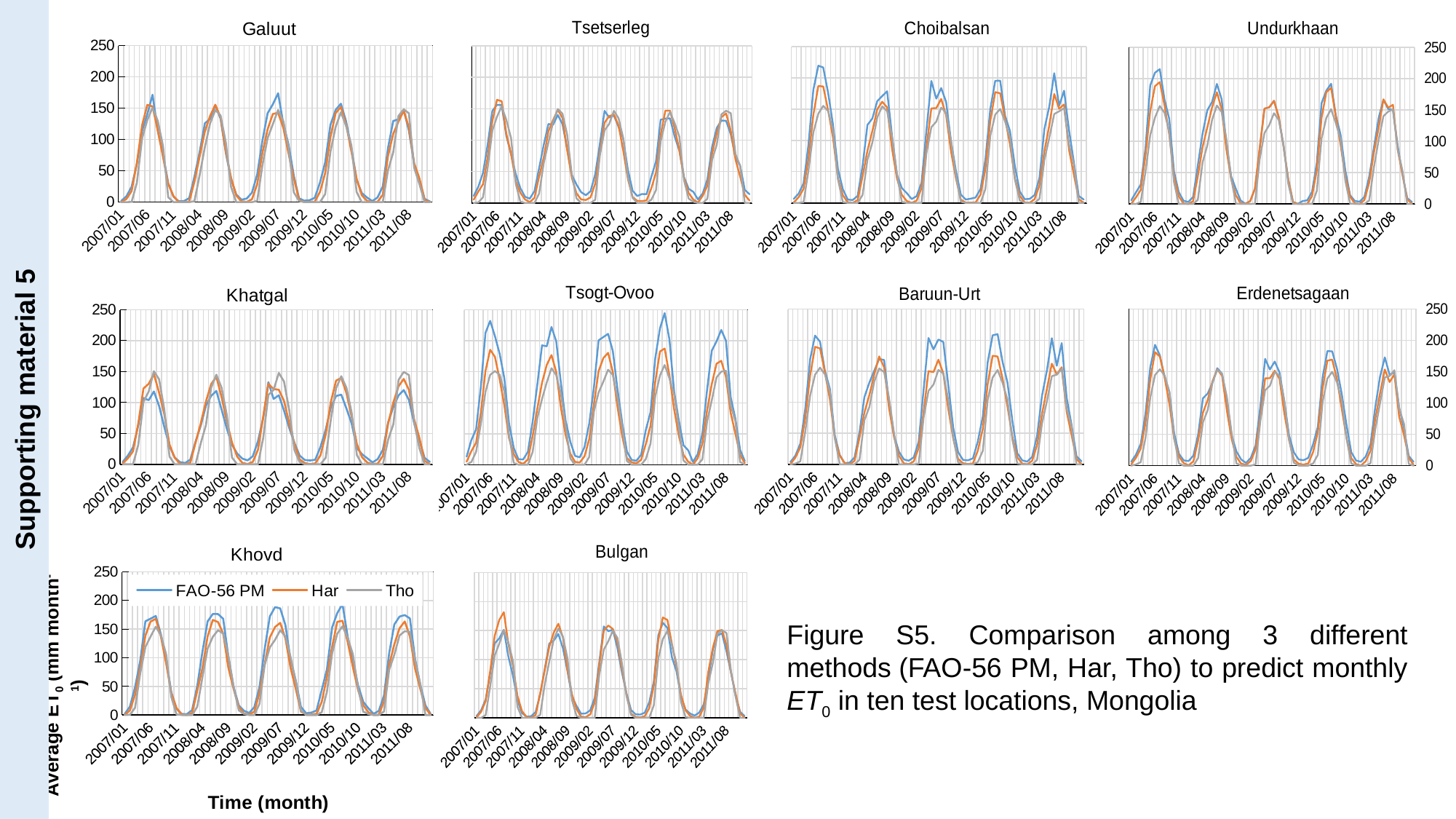

Supporting material 5

### Chart: Tsetserleg

| Category | FAO-56 PM | Har | Tho |
|---|---|---|---|
| 2007/01 | 11.160630614345319 | 5.228663965613621 | 0.0 |
| 2007/02 | 25.766802067522423 | 18.1023635870907 | 0.7167401616798057 |
| 2007/03 | 47.74879711311017 | 29.815568019032213 | 9.008618737748389 |
| 2007/04 | 92.4732958273039 | 72.41987795722717 | 55.386150811065264 |
| 2007/05 | 146.61989955445236 | 130.5218393796952 | 115.18539974644375 |
| 2007/06 | 156.21210830265576 | 164.1594343595847 | 137.28115578411843 |
| 2007/07 | 155.60871828415054 | 161.98867806717504 | 154.07902639981924 |
| 2007/08 | 106.41124210714116 | 109.97407513823802 | 131.94450123927408 |
| 2007/09 | 77.74466429012551 | 78.11080445834155 | 103.56976091506387 |
| 2007/10 | 46.01079966640235 | 35.02437941974537 | 30.508715767377723 |
| 2007/11 | 23.4751266575034 | 16.1830133729946 | 2.0047165868523447 |
| 2007/12 | 9.727892780106144 | 5.415592540317071 | 0.0 |
| 2008/01 | 6.972029170092905 | 1.4146124546842478 | 0.0 |
| 2008/02 | 18.734763896044814 | 7.902140496479063 | 0.0 |
| 2008/03 | 55.144353916062535 | 41.60949903645545 | 14.679697856552801 |
| 2008/04 | 92.83717664882006 | 72.56268622476074 | 63.746395575285945 |
| 2008/05 | 125.78387031429693 | 114.2838211389147 | 96.35808160426289 |
| 2008/06 | 124.4689966324512 | 132.03876702927113 | 128.7231290502624 |
| 2008/07 | 140.13540714688267 | 148.2219323634881 | 149.60135502453315 |
| 2008/08 | 125.41853945857943 | 135.5288168248989 | 142.18330946353882 |
| 2008/09 | 86.50720208007934 | 84.34967114979874 | 109.29078668485079 |
| 2008/10 | 44.650676519885145 | 40.18044897459888 | 45.6085566334775 |
| 2008/11 | 29.240672068101006 | 15.361635076569145 | 7.2711808214749825 |
| 2008/12 | 17.053094783358976 | 5.480136105568776 | 0.0 |
| 2009/01 | 12.3195267002367 | 4.689186491250389 | 0.0 |
| 2009/02 | 18.482981729360073 | 8.835980845138357 | 0.0 |
| 2009/03 | 45.71523398744194 | 30.78216655142326 | 4.969276550763827 |
| 2009/04 | 94.11957629396879 | 80.48015828507866 | 75.50320589906492 |
| 2009/05 | 146.58239793520497 | 127.82886263362234 | 115.66456287746229 |
| 2009/06 | 136.0765574011258 | 138.20586450355262 | 125.8610508469663 |
| 2009/07 | 139.14665642896367 | 140.74552171041898 | 146.6423516987442 |
| 2009/08 | 121.05486125208675 | 123.27172728160373 | 134.91745788411072 |
| 2009/09 | 102.10629665372568 | 83.1568028692656 | 103.3143788336258 |
| 2009/10 | 52.74481960708865 | 37.988472156167894 | 41.45913781842292 |
| 2009/11 | 19.441843610184833 | 9.365170517538292 | 8.173807582457647 |
| 2009/12 | 11.023660314386262 | 3.354445041430691 | 0.0 |
| 2010/01 | 14.205255742927454 | 2.9187446663874748 | 0.0 |
| 2010/02 | 13.998458844784421 | 4.116392487441475 | 0.0 |
| 2010/03 | 41.47174119352929 | 23.225833793160547 | 5.058782019268579 |
| 2010/04 | 66.13150304370458 | 48.10371445786472 | 20.309018943818295 |
| 2010/05 | 132.52035289240592 | 108.80500332749222 | 97.72403497127327 |
| 2010/06 | 134.43705219994828 | 146.8562232945383 | 129.13593674176116 |
| 2010/07 | 134.58240653288075 | 147.00923147230554 | 144.93835769913855 |
| 2010/08 | 105.7084256709045 | 118.60939456323587 | 126.92544331921081 |
| 2010/09 | 83.28388752137015 | 84.56925628420812 | 105.80128376919915 |
| 2010/10 | 41.010100922840884 | 39.60469821328 | 35.7358697902349 |
| 2010/11 | 22.470389120944102 | 15.620392527197595 | 6.850058714882884 |
| 2010/12 | 17.606926650576046 | 5.389313223040385 | 1.8348175794684207 |
| 2011/01 | 5.609863876183563 | 0.6185202153743621 | 0.0 |
| 2011/02 | 15.212715834614336 | 11.494333245661604 | 0.0 |
| 2011/03 | 37.39607930943745 | 27.36659577829505 | 6.698682950786879 |
| 2011/04 | 89.18693843442504 | 78.09311624123104 | 68.22419639601962 |
| 2011/05 | 119.41858243507708 | 110.91214127305085 | 92.6587982944142 |
| 2011/06 | 131.2656994155543 | 136.55178656375085 | 141.1214239688886 |
| 2011/07 | 130.8152084761355 | 142.51583577463146 | 146.8175917210406 |
| 2011/08 | 109.45346379734285 | 115.2817378864722 | 142.96726125845652 |
| 2011/09 | 72.76650285635924 | 69.00386699236367 | 77.66893913766596 |
| 2011/10 | 59.440293197788 | 42.101548226754794 | 59.29419282475953 |
| 2011/11 | 20.776345176466695 | 12.738952780527438 | 0.0 |
| 2011/12 | 13.998459939400766 | 3.928518704647483 | 0.0 |

### Chart: Choibalsan

| Category | FAO-56 PM | Har | Tho |
|---|---|---|---|
| 2007/01 | 6.457189723882012 | 0.6929416928153928 | 0.0 |
| 2007/02 | 14.963240893462904 | 9.121863223268473 | 0.0 |
| 2007/03 | 31.17054292029765 | 22.39061721069504 | 1.0374724849596617 |
| 2007/04 | 92.98831649601931 | 70.80144242359863 | 51.589547967140845 |
| 2007/05 | 180.98426188931703 | 140.95361988746566 | 112.76835432109235 |
| 2007/06 | 219.5325455962641 | 187.03319432540096 | 142.84261564603835 |
| 2007/07 | 216.6000944189573 | 186.28248186724338 | 155.27207016329544 |
| 2007/08 | 176.09400087976172 | 148.07808862042316 | 146.94563648042197 |
| 2007/09 | 125.05928658459365 | 104.0647044020687 | 116.08853217124116 |
| 2007/10 | 53.91667771568199 | 39.40473070211205 | 37.7858260814456 |
| 2007/11 | 21.860490419795156 | 12.154595707402786 | 1.1927210899547107 |
| 2007/12 | 5.176185054728098 | 1.0736992419032156 | 0.0 |
| 2008/01 | 4.66136706438823 | 0.05986642229149696 | 0.0 |
| 2008/02 | 11.251518905428881 | 4.338581799950398 | 0.0 |
| 2008/03 | 58.733822834654156 | 42.39901276790528 | 12.56771838548219 |
| 2008/04 | 124.73343697243801 | 83.61965095889082 | 68.9641492834839 |
| 2008/05 | 135.1581054607422 | 114.91990549242888 | 96.30713613891386 |
| 2008/06 | 162.94769053480258 | 150.0788854834574 | 137.0759174427912 |
| 2008/07 | 170.97945323470896 | 161.75792244869797 | 154.4388632768976 |
| 2008/08 | 178.60852929087278 | 152.84575994770782 | 146.96025495081733 |
| 2008/09 | 107.7904403992044 | 86.76060127825477 | 105.40026147671203 |
| 2008/10 | 45.3639562481834 | 39.394640922435414 | 46.88701340312083 |
| 2008/11 | 23.736790462168866 | 12.82092934608331 | 1.5461402152883996 |
| 2008/12 | 15.675924856823116 | 3.0242569127544625 | 0.0 |
| 2009/01 | 6.141926928862444 | 0.07767335780962509 | 0.0 |
| 2009/02 | 10.82016582802651 | 3.508442849296908 | 0.0 |
| 2009/03 | 32.0054431984031 | 23.428854829075078 | 0.0 |
| 2009/04 | 115.77954987282169 | 88.49999525411587 | 78.86387788177773 |
| 2009/05 | 195.13726803872265 | 151.2153816701811 | 121.08785848270283 |
| 2009/06 | 166.75574718525016 | 151.81131854988266 | 130.08048863579734 |
| 2009/07 | 183.75867741402521 | 166.2577001997211 | 152.50063954287435 |
| 2009/08 | 161.71662377642247 | 140.35688933578245 | 144.07924937627692 |
| 2009/09 | 98.91074830339896 | 82.25054305341042 | 98.62555003740266 |
| 2009/10 | 51.42632772087794 | 39.25751594634033 | 43.610019897872085 |
| 2009/11 | 13.389214330640765 | 5.080964845872387 | 1.89536634579264 |
| 2009/12 | 5.371603491329365 | 0.6162031348150429 | 0.0 |
| 2010/01 | 6.7792622399362354 | 0.4415975072768454 | 0.0 |
| 2010/02 | 8.626338325550165 | 0.8110769568470118 | 0.0 |
| 2010/03 | 22.238562880144766 | 13.131243062435033 | 0.0 |
| 2010/04 | 69.39425010763767 | 54.00817164350278 | 22.26826770435162 |
| 2010/05 | 150.33191894420105 | 131.09540363050377 | 107.21797645720964 |
| 2010/06 | 195.35892150185109 | 177.2013920439265 | 141.38131112191655 |
| 2010/07 | 195.43488220952543 | 175.33064592152223 | 150.3433288847891 |
| 2010/08 | 139.49472694907368 | 134.6441602626935 | 130.290418658851 |
| 2010/09 | 115.03572235207866 | 93.52845982334685 | 104.71053113601656 |
| 2010/10 | 58.81821358032638 | 39.407960545194015 | 37.40098693914498 |
| 2010/11 | 18.05800178285711 | 11.2740425942671 | 3.7471234381591914 |
| 2010/12 | 5.939565438428146 | 0.7216921082294849 | 0.0 |
| 2011/01 | 6.422105980760712 | 0.20751672549996322 | 0.0 |
| 2011/02 | 12.566314007587145 | 5.8843043440902765 | 0.0 |
| 2011/03 | 39.83956778291872 | 27.94983960005628 | 6.659263291120664 |
| 2011/04 | 118.44106693769598 | 82.91457098325883 | 68.79380156204665 |
| 2011/05 | 154.22539690638396 | 124.04314598443344 | 104.2046299271297 |
| 2011/06 | 207.51045330491078 | 174.27477178971694 | 142.21812644781485 |
| 2011/07 | 155.5176361472807 | 150.65345938047415 | 146.55474723439758 |
| 2011/08 | 179.54350778581815 | 157.53261116921104 | 151.5347929962806 |
| 2011/09 | 116.96093435406573 | 85.27772723264557 | 93.93675964349745 |
| 2011/10 | 65.07749767119705 | 45.16991301527213 | 60.95258620367867 |
| 2011/11 | 10.940626560813255 | 5.763617394626632 | 0.0 |
| 2011/12 | 5.370452763012345 | 0.39577536842360156 | 0.0 |

### Chart: Undurkhaan

| Category | FAO-56 PM | Har | Tho |
|---|---|---|---|
| 2007/01 | 5.69484503920041 | 0.3792387454706586 | 0.0 |
| 2007/02 | 18.466267608120813 | 10.460647041465997 | 0.0 |
| 2007/03 | 30.844365389935614 | 22.213160163951727 | 3.038153796958783 |
| 2007/04 | 88.57669797029583 | 76.81684697220375 | 50.980594450157824 |
| 2007/05 | 189.21574857273745 | 148.76580158126936 | 109.92007447385637 |
| 2007/06 | 209.55313287592426 | 188.067859921411 | 138.06013400558834 |
| 2007/07 | 215.21519466493663 | 194.51360977455144 | 156.39899713023883 |
| 2007/08 | 166.53266193760197 | 157.18454006867535 | 145.40894253594368 |
| 2007/09 | 136.0295544212503 | 111.15415121899409 | 115.42353241222587 |
| 2007/10 | 51.869959724252645 | 43.84446987990499 | 34.78782671281312 |
| 2007/11 | 18.767024439664997 | 11.87819122274958 | 0.0 |
| 2007/12 | 5.035310734819558 | 0.96661689860413 | 0.0 |
| 2008/01 | 3.202612225235094 | 0.0 | 0.0 |
| 2008/02 | 10.9955681996242 | 4.197923087700435 | 0.0 |
| 2008/03 | 61.367816478295275 | 44.001879588657616 | 6.407715278504915 |
| 2008/04 | 112.45276759774013 | 90.89194751117849 | 66.3883344599528 |
| 2008/05 | 149.74982402882165 | 122.33929946353332 | 93.56226122156967 |
| 2008/06 | 162.89497917721823 | 154.6032259716578 | 134.50519844639336 |
| 2008/07 | 191.5848590848587 | 178.1716511237207 | 157.13915130642013 |
| 2008/08 | 167.25559801139477 | 151.26971986698814 | 146.79128370401577 |
| 2008/09 | 95.84411246951876 | 86.9728818936282 | 103.89788795855475 |
| 2008/10 | 44.33342455852397 | 39.48881912170524 | 41.2921583403913 |
| 2008/11 | 23.759041560375426 | 13.56284331686118 | 0.5135262518747918 |
| 2008/12 | 5.5336585943091405 | 1.1086162730139555 | 0.0 |
| 2009/01 | 0.31363500028354574 | 0.31363500028354574 | 0.0 |
| 2009/02 | 4.516650505372544 | 4.516650505372544 | 0.0 |
| 2009/03 | 24.227381935716547 | 24.227381935716547 | 0.21877280987242825 |
| 2009/04 | 88.44959900799549 | 88.44959900799549 | 71.48015289091869 |
| 2009/05 | 152.16793851841365 | 152.16793851841365 | 113.23223171114245 |
| 2009/06 | 154.2722602259363 | 154.2722602259363 | 125.82712168257389 |
| 2009/07 | 164.6007140307024 | 164.6007140307024 | 144.8396464811528 |
| 2009/08 | 138.70323942647443 | 138.70323942647443 | 134.13593650485538 |
| 2009/09 | 92.61444467397165 | 92.61444467397165 | 94.49571868293354 |
| 2009/10 | 39.1398852348374 | 39.1398852348374 | 32.422965867789294 |
| 2009/11 | 3.13024769952396 | 3.13024769952396 | 0.0 |
| 2009/12 | 0.15474447540803332 | 0.15474447540803332 | 0.0 |
| 2010/01 | 4.5665909361265795 | 0.04654398340065025 | 0.0 |
| 2010/02 | 5.776922548856131 | 0.45319442032180246 | 0.0 |
| 2010/03 | 19.27495020303471 | 12.21575991727589 | 0.0 |
| 2010/04 | 65.67348882205273 | 53.68175935774782 | 20.735631469091278 |
| 2010/05 | 160.8261214655552 | 137.40940500619504 | 104.65110060747371 |
| 2010/06 | 180.96603898665185 | 178.4215474723375 | 137.35861784110486 |
| 2010/07 | 191.83925168870488 | 185.26645587057146 | 151.40997119871344 |
| 2010/08 | 141.29887341929145 | 139.18205664293745 | 128.9478597122946 |
| 2010/09 | 110.38308925340002 | 94.26134086578512 | 102.85218354491657 |
| 2010/10 | 52.98296046814862 | 42.903685194491906 | 36.40864898329311 |
| 2010/11 | 13.832919740402541 | 11.277903533560712 | 0.5325599854961678 |
| 2010/12 | 4.611065025602607 | 0.9697680079570993 | 0.0 |
| 2011/01 | 3.6507431491476003 | 0.05490954363769562 | 0.0 |
| 2011/02 | 11.312132764691997 | 6.179974870875437 | 0.0 |
| 2011/03 | 43.31400860434137 | 33.72077868454265 | 5.419946166409577 |
| 2011/04 | 90.30253888106556 | 82.46846897952456 | 58.744281221795305 |
| 2011/05 | 137.88700395579437 | 122.17456999860504 | 102.86241663271339 |
| 2011/06 | 166.2220705328948 | 167.06787265075883 | 140.20670603744617 |
| 2011/07 | 151.64168066395627 | 153.73572655470883 | 147.38514320858562 |
| 2011/08 | 150.03577047413643 | 158.26532612914588 | 151.0509677421666 |
| 2011/09 | 92.78398267815098 | 86.12943001732154 | 86.80429038562865 |
| 2011/10 | 46.86082838506765 | 47.16546618907601 | 53.1142578709334 |
| 2011/11 | 9.173237334129814 | 7.203943861567953 | 0.0 |
| 2011/12 | 3.0348989240766966 | 0.28058676173483366 | 0.0 |

### Chart: Erdenetsagaan

| Category | FAO-56 PM | Har | Tho |
|---|---|---|---|
| 2007/01 | 6.094965707334335 | 1.9779317550676578 | 0.0 |
| 2007/02 | 17.254985911057812 | 12.21046357358947 | 1.7373911259721702 |
| 2007/03 | 34.51813133618687 | 26.8054930152183 | 5.469089788040117 |
| 2007/04 | 82.65498316369064 | 67.54913961415464 | 43.72942279269558 |
| 2007/05 | 157.18051616961552 | 137.49833607290483 | 108.84965959885557 |
| 2007/06 | 192.58059948435795 | 181.04491943817655 | 144.57209773037025 |
| 2007/07 | 175.98251624319875 | 173.75940509818398 | 153.59168876980868 |
| 2007/08 | 141.37059423669132 | 140.18629390020047 | 143.90079701765947 |
| 2007/09 | 117.304847158217 | 97.81956428633545 | 117.21516844646473 |
| 2007/10 | 51.3585797705751 | 42.36497299747725 | 44.25360660821611 |
| 2007/11 | 18.680655587571053 | 14.245749249132036 | 3.447079705584841 |
| 2007/12 | 8.343669602505672 | 3.8732344021430567 | 0.0 |
| 2008/01 | 7.29057148141716 | 0.5725336436021384 | 0.0 |
| 2008/02 | 15.933849724418225 | 6.470028029724622 | 0.0 |
| 2008/03 | 49.56081020704067 | 40.102875893179245 | 12.123365848722784 |
| 2008/04 | 107.37111538008949 | 84.40762644559335 | 69.00215439229909 |
| 2008/05 | 115.07851801925484 | 104.90140836274003 | 88.74824259395442 |
| 2008/06 | 132.05076774433473 | 134.28911691942054 | 132.13924887746884 |
| 2008/07 | 155.40696441740712 | 153.45418997533486 | 153.05166362171758 |
| 2008/08 | 146.40872068954914 | 143.4808733426812 | 146.50990785820002 |
| 2008/09 | 104.86260825787926 | 87.96229161828133 | 109.55965502192565 |
| 2008/10 | 48.39592580628511 | 42.36790303774305 | 52.20332190642087 |
| 2008/11 | 22.612185451804706 | 13.84802676239192 | 3.5122961058539284 |
| 2008/12 | 9.763835220142127 | 3.096706523147839 | 0.0 |
| 2009/01 | 4.346026704053474 | 1.2675089289158397 | 0.0 |
| 2009/02 | 12.270874515065785 | 7.253335254510164 | 0.0 |
| 2009/03 | 32.15306887065337 | 25.91652722042943 | 1.8915893778553232 |
| 2009/04 | 94.28584234642356 | 77.25831076440625 | 70.51948574886596 |
| 2009/05 | 170.19538599474006 | 139.2580566239644 | 120.45744261382896 |
| 2009/06 | 153.28109244628317 | 139.43572470786214 | 127.3553353327593 |
| 2009/07 | 166.02154598200528 | 151.45231508131354 | 149.43808260229346 |
| 2009/08 | 148.79944021439334 | 138.45774318034822 | 143.68257871965668 |
| 2009/09 | 102.83397190726215 | 83.47948985997874 | 103.29145071425226 |
| 2009/10 | 48.40461659604441 | 40.58745966174883 | 41.88305994978675 |
| 2009/11 | 21.17441838675439 | 9.714644621416744 | 4.724660949978476 |
| 2009/12 | 9.803561490844121 | 3.018359208713843 | 0.0 |
| 2010/01 | 8.652816068979869 | 1.65316408294357 | 0.0 |
| 2010/02 | 12.322935196970825 | 3.4109324295057144 | 0.0 |
| 2010/03 | 33.67123405334791 | 21.198704254894313 | 3.258583997653701 |
| 2010/04 | 62.011308375211264 | 52.82162174528842 | 17.0361392698153 |
| 2010/05 | 141.12104737594984 | 123.11117582168339 | 101.7221061492176 |
| 2010/06 | 182.6464336940083 | 167.4560022587612 | 138.9394734566763 |
| 2010/07 | 182.2373451168632 | 169.12530207939938 | 149.69211805981786 |
| 2010/08 | 154.72698440469333 | 138.362506876073 | 132.9603164231108 |
| 2010/09 | 114.86887419307192 | 90.9354036388885 | 104.508796343296 |
| 2010/10 | 64.86164632655387 | 44.42567048670626 | 43.04524041317767 |
| 2010/11 | 21.333199206133283 | 11.737548491403953 | 3.372462366955248 |
| 2010/12 | 8.089474482583867 | 2.360623251078438 | 0.0 |
| 2011/01 | 6.1267119594184445 | 0.17592574685787188 | 0.0 |
| 2011/02 | 14.53617447054838 | 6.917610565273393 | 0.0 |
| 2011/03 | 33.977686605159064 | 23.634146781955184 | 3.7403875453168567 |
| 2011/04 | 92.80092793765753 | 74.05467954237916 | 57.41848817340202 |
| 2011/05 | 141.54741036268496 | 115.23696417386275 | 99.39649924188853 |
| 2011/06 | 172.69058913285076 | 153.3821379895441 | 140.6509945654447 |
| 2011/07 | 145.122277872779 | 133.28486628565025 | 142.9813226953511 |
| 2011/08 | 148.73123988265465 | 145.5217906346466 | 152.1742596797541 |
| 2011/09 | 92.48778059454254 | 77.65950268451309 | 91.1057411622331 |
| 2011/10 | 59.07610026788618 | 48.75536216092053 | 66.69924311243363 |
| 2011/11 | 15.38290262102968 | 12.425979217315398 | 2.857031593101438 |
| 2011/12 | 5.972218770841484 | 1.303406677371882 | 0.0 |

### Chart: Baruun-Urt

| Category | FAO-56 PM | Har | Tho |
|---|---|---|---|
| 2007/01 | 3.7547945382187793 | 0.5934741086919018 | 0.0 |
| 2007/02 | 13.960774520985979 | 10.59306000563709 | 1.2389816986454205 |
| 2007/03 | 33.476317945716055 | 27.470256132322486 | 4.774857088912968 |
| 2007/04 | 89.01821489592501 | 73.7784835714515 | 52.48262032115413 |
| 2007/05 | 169.71578484880985 | 143.35737017562607 | 110.85092961587999 |
| 2007/06 | 207.30424454804535 | 189.27175792815652 | 144.51264672677306 |
| 2007/07 | 197.4536646048481 | 186.6091520989692 | 155.7053596817781 |
| 2007/08 | 150.32523640714447 | 147.91784113760906 | 144.90558893154733 |
| 2007/09 | 121.83819356600512 | 104.68050759543681 | 117.32366297097722 |
| 2007/10 | 46.4969342788972 | 41.90464242738049 | 41.99059591608224 |
| 2007/11 | 15.025413534224 | 13.806592661170292 | 0.0 |
| 2007/12 | 1.8135283947032572 | 2.100522064010759 | 0.0 |
| 2008/01 | 2.8416855663248763 | 0.0394836994638572 | 0.0 |
| 2008/02 | 11.17690418662021 | 5.5960934564095774 | 0.0 |
| 2008/03 | 51.586205685209144 | 43.02049807300808 | 7.360131559296866 |
| 2008/04 | 108.34520729433446 | 83.41317937771875 | 71.05437632545501 |
| 2008/05 | 131.54961901762528 | 111.47142059543299 | 92.20667342766943 |
| 2008/06 | 150.86634696833553 | 144.84462516688106 | 133.47794822667322 |
| 2008/07 | 169.7425564743861 | 173.86490586724554 | 154.42781435387795 |
| 2008/08 | 168.01513007141293 | 156.16783926402601 | 148.56592433358477 |
| 2008/09 | 98.70031948850009 | 90.26285975370591 | 106.63298683850184 |
| 2008/10 | 46.718832372490574 | 44.17373359738868 | 50.31044908104932 |
| 2008/11 | 20.40785986770621 | 13.953227560800938 | 0.0 |
| 2008/12 | 7.897404819681235 | 1.5659717598095253 | 0.0 |
| 2009/01 | 5.8183097307126665 | 0.28208144993467066 | 0.0 |
| 2009/02 | 11.343315967301699 | 4.686703974487582 | 0.0 |
| 2009/03 | 36.27406787137627 | 26.19516153469064 | 1.0953774778167253 |
| 2009/04 | 120.17544983504455 | 84.60950306100375 | 75.04923719600554 |
| 2009/05 | 203.54327147378103 | 150.10442371304168 | 118.36241321800081 |
| 2009/06 | 185.23448975766905 | 148.5453758806563 | 128.46282879347922 |
| 2009/07 | 201.0345418059203 | 168.47501502563358 | 152.01411226059855 |
| 2009/08 | 197.0767181545533 | 146.53979381922116 | 146.28378009996587 |
| 2009/09 | 127.94982697919724 | 89.04034074916103 | 103.57629702468233 |
| 2009/10 | 59.41363819699105 | 41.771137602094 | 43.54379350705272 |
| 2009/11 | 19.6548181667471 | 8.596771314489587 | 3.238483699119186 |
| 2009/12 | 7.065699464979946 | 1.8166307606713445 | 0.0 |
| 2010/01 | 6.503783569981484 | 0.42813760650988336 | 0.0 |
| 2010/02 | 9.675100351278815 | 1.5905764318009132 | 0.0 |
| 2010/03 | 36.99375567261848 | 22.141644830058905 | 3.625471551553045 |
| 2010/04 | 77.30693500609108 | 57.36510108468729 | 21.864261852064228 |
| 2010/05 | 164.82064983022167 | 129.89575016437536 | 104.36513230921068 |
| 2010/06 | 207.78912681395224 | 174.79684971110615 | 139.86101694559954 |
| 2010/07 | 209.69392609884827 | 173.6957897501591 | 151.95216680050729 |
| 2010/08 | 165.22562530314943 | 138.15463220462973 | 131.412192980015 |
| 2010/09 | 131.98914125616565 | 93.26986682223453 | 104.46846410251626 |
| 2010/10 | 70.26501579071346 | 44.364426391583564 | 39.607109391225485 |
| 2010/11 | 17.88173487163573 | 11.243556013983026 | 1.336919554652661 |
| 2010/12 | 6.446898144716356 | 1.3522540037085136 | 0.0 |
| 2011/01 | 4.402753594715744 | 0.0 | 0.0 |
| 2011/02 | 11.922900167870269 | 5.619610534151117 | 0.0 |
| 2011/03 | 45.682695658570516 | 30.74261194081714 | 7.004881049749713 |
| 2011/04 | 110.08161258508201 | 80.80925324454705 | 65.14489680672314 |
| 2011/05 | 151.2746655582638 | 121.7031168206457 | 101.83688372506762 |
| 2011/06 | 203.20711172826896 | 162.16689179466604 | 142.07182652009269 |
| 2011/07 | 158.72258233016794 | 144.67307918112294 | 144.37103579348778 |
| 2011/08 | 195.3491661397068 | 156.3702064593651 | 153.54009969163155 |
| 2011/09 | 107.28176217561263 | 84.66310704177917 | 90.38605566092572 |
| 2011/10 | 63.62922668612076 | 47.28422233247293 | 60.448585495323286 |
| 2011/11 | 13.034640794967412 | 8.608373455152076 | 0.0 |
| 2011/12 | 4.870157927155927 | 0.4289045197645732 | 0.0 |

### Chart: Galuut

| Category | FAO-56 PM | Har | Tho |
|---|---|---|---|
| 2007/01 | 1.7997730890752304 | 0.03625677877696686 | 0.0 |
| 2007/02 | 9.256329783122494 | 4.974742520264758 | 0.0 |
| 2007/03 | 24.578217079218614 | 17.687492751603745 | 0.40301994260017876 |
| 2007/04 | 61.061871318008656 | 62.6484990907244 | 30.847369081216616 |
| 2007/05 | 114.04770700118384 | 122.82364324926692 | 101.9411808139128 |
| 2007/06 | 140.51032689137338 | 155.283303040658 | 131.08247112900878 |
| 2007/07 | 171.47578691735373 | 152.99407348392032 | 150.97749591489602 |
| 2007/08 | 114.11637818903259 | 114.33996977253345 | 129.76575128906921 |
| 2007/09 | 76.42672868028217 | 72.06941162733987 | 89.29472201469511 |
| 2007/10 | 30.002529294911575 | 29.295370775053552 | 7.774683939388361 |
| 2007/11 | 8.810675300305995 | 9.745378104791927 | 0.0 |
| 2007/12 | 1.3783036398917714 | 0.24408813779292232 | 0.0 |
| 2008/01 | 1.7458435392118532 | 0.0 | 0.0 |
| 2008/02 | 6.316903811370105 | 0.8488438508117617 | 0.0 |
| 2008/03 | 40.38506016040688 | 32.35880000727356 | 1.4198204987905012 |
| 2008/04 | 80.01169034391205 | 73.00332304150535 | 42.99838652030373 |
| 2008/05 | 125.92845953618482 | 113.03253787230219 | 88.12937072121856 |
| 2008/06 | 132.8986734563581 | 137.83533903106633 | 125.90337186684327 |
| 2008/07 | 154.61339662468404 | 155.60918300630814 | 147.01849054270383 |
| 2008/08 | 133.37168970382464 | 135.4290605385611 | 138.48018778010817 |
| 2008/09 | 78.76939139111786 | 81.53484332484825 | 95.29090158764039 |
| 2008/10 | 36.52632022452455 | 38.82320058922419 | 24.301627793067116 |
| 2008/11 | 12.093378630884253 | 10.422021049555132 | 0.0 |
| 2008/12 | 3.874022443268799 | 1.2988280687446965 | 0.0 |
| 2009/01 | 5.6998528219775935 | 0.39105647361541285 | 0.0 |
| 2009/02 | 15.219015860984625 | 4.548774408492202 | 0.0 |
| 2009/03 | 43.99222215551401 | 28.432586736134105 | 1.8498826889630755 |
| 2009/04 | 98.29292002545411 | 78.77678279925838 | 58.85469178977384 |
| 2009/05 | 142.00726193942793 | 116.43077007076852 | 102.37374836290851 |
| 2009/06 | 156.32480792678365 | 140.84815987959726 | 124.55616466319563 |
| 2009/07 | 173.82957676626629 | 142.64880750022684 | 147.3914316074313 |
| 2009/08 | 124.88538769405795 | 118.59822683944721 | 129.21585695575354 |
| 2009/09 | 92.01927965629606 | 77.59191051713654 | 87.37498211485666 |
| 2009/10 | 42.51792676535794 | 38.252395185664284 | 15.749304150476574 |
| 2009/11 | 6.1389572144883635 | 3.7964126878466495 | 1.9209335726123682 |
| 2009/12 | 2.296706238573339 | 0.0 | 0.0 |
| 2010/01 | 3.040530549866314 | 0.18516922100230376 | 0.0 |
| 2010/02 | 6.813689784894827 | 0.6660744778976857 | 0.0 |
| 2010/03 | 31.04497485777036 | 16.270228835237763 | 0.0 |
| 2010/04 | 63.632090390387184 | 46.47776653850715 | 12.965221138631993 |
| 2010/05 | 123.5979475944293 | 103.9133156295943 | 80.63263162733612 |
| 2010/06 | 147.48336062389615 | 142.3989262741104 | 120.4201918251554 |
| 2010/07 | 157.25134653538754 | 151.97144619461082 | 143.55198588698397 |
| 2010/08 | 128.79388756036911 | 123.83284864100104 | 121.54262033030813 |
| 2010/09 | 86.85960270757035 | 81.02640942067251 | 90.62223452564163 |
| 2010/10 | 35.80716765121767 | 37.32456430524847 | 16.219283845430898 |
| 2010/11 | 14.476610216159324 | 10.892513130346247 | 0.0 |
| 2010/12 | 7.290680266211394 | 2.0236216548913286 | 0.0 |
| 2011/01 | 1.6780985574738008 | 0.0 | 0.0 |
| 2011/02 | 7.431915759933559 | 0.6111669292829552 | 0.0 |
| 2011/03 | 25.109983016704437 | 11.752803650219114 | 0.0 |
| 2011/04 | 86.1391585961309 | 73.53369432112179 | 50.79236677437995 |
| 2011/05 | 129.69587160678842 | 109.0689113644012 | 79.42557283596983 |
| 2011/06 | 132.33717186796042 | 128.50822883748063 | 137.74103989368948 |
| 2011/07 | 147.18683428471664 | 146.09651785500074 | 148.3028621419516 |
| 2011/08 | 114.0602298570197 | 119.54022903780093 | 141.83731694506582 |
| 2011/09 | 61.247499047561924 | 61.79003890177112 | 54.981599832145776 |
| 2011/10 | 35.598808057611954 | 38.18518202205168 | 28.97293243710615 |
| 2011/11 | 5.09087852666002 | 3.6992941805860218 | 0.0 |
| 2011/12 | 1.1198289134125181 | 0.003633818033418896 | 0.0 |

### Chart: Tsogt-Ovoo

| Category | FAO-56 PM | Har | Tho |
|---|---|---|---|
| 2007/01 | 12.977721051542652 | 4.9087614759606755 | 0.0 |
| 2007/02 | 39.58101096814877 | 21.78386211242999 | 4.321111599441052 |
| 2007/03 | 56.91702862527544 | 35.35104472928843 | 20.62496510206646 |
| 2007/04 | 124.1743721944304 | 83.1274371032856 | 65.10475884050825 |
| 2007/05 | 212.78332703888822 | 151.38227493005158 | 117.7902391308249 |
| 2007/06 | 232.22269032967898 | 185.57010319875695 | 145.11549917679537 |
| 2007/07 | 207.67531237356928 | 174.12611429161717 | 151.18443758399266 |
| 2007/08 | 179.28889147794362 | 138.05477162332235 | 145.33212703608268 |
| 2007/09 | 139.56778135310412 | 95.68795978440312 | 118.6045970277683 |
| 2007/10 | 66.73328051887792 | 42.91850495323022 | 47.717695893347255 |
| 2007/11 | 26.757514413469575 | 17.044041100813548 | 2.575784884832818 |
| 2007/12 | 8.776840687136893 | 4.376357918289099 | 0.0 |
| 2008/01 | 8.575394043429963 | 1.5420683672980895 | 0.0 |
| 2008/02 | 20.780724003110326 | 8.40601195948458 | 0.0 |
| 2008/03 | 69.68800306046047 | 46.682626781155825 | 20.711513803606113 |
| 2008/04 | 129.87979052805827 | 90.8774743267809 | 75.74737372840555 |
| 2008/05 | 192.71940276370995 | 132.46997672425516 | 106.09031166173334 |
| 2008/06 | 191.1313768891075 | 161.12947477327197 | 132.9510687657654 |
| 2008/07 | 222.3491685228092 | 177.06327578509604 | 155.80451952406665 |
| 2008/08 | 199.46103272689163 | 150.02215029874503 | 144.8354445801486 |
| 2008/09 | 131.91746867091382 | 92.01119178860932 | 114.59851511266845 |
| 2008/10 | 71.03421208700867 | 48.09089250130782 | 62.34796391928315 |
| 2008/11 | 36.89540047590234 | 17.561246683567287 | 10.06260900747981 |
| 2008/12 | 14.240730226089163 | 4.529909519861951 | 0.0 |
| 2009/01 | 11.967602789138883 | 3.6349415561154164 | 0.0 |
| 2009/02 | 28.418572222066075 | 13.470379130264762 | 0.0 |
| 2009/03 | 66.22104225137421 | 41.06912986969747 | 12.473617527051635 |
| 2009/04 | 125.18938988229857 | 97.93506831499353 | 86.10542122974643 |
| 2009/05 | 200.81365862934993 | 151.27792796810658 | 116.77292074118654 |
| 2009/06 | 206.06760389255032 | 172.16957718539186 | 134.10007401968585 |
| 2009/07 | 211.2619568568929 | 180.59442826640262 | 153.32382373365425 |
| 2009/08 | 183.6257986470262 | 149.96049349706698 | 144.98153518194988 |
| 2009/09 | 121.88973716671616 | 93.09226439692637 | 108.17003952941353 |
| 2009/10 | 67.68372537528938 | 46.21424865139385 | 60.09622100007299 |
| 2009/11 | 21.234556056857507 | 10.60514318233026 | 5.985576388268557 |
| 2009/12 | 7.722146076759756 | 3.816872140189444 | 0.0 |
| 2010/01 | 6.4835765711726845 | 2.369126452450075 | 0.0 |
| 2010/02 | 15.928916785602741 | 7.762540828763243 | 0.0 |
| 2010/03 | 56.11515280559106 | 33.31482849356405 | 9.12416871784647 |
| 2010/04 | 84.82371315237268 | 62.8149987546805 | 34.107791128965445 |
| 2010/05 | 171.59801074079067 | 133.49835313137362 | 110.1476237068487 |
| 2010/06 | 220.27746031782945 | 182.81026625734108 | 144.00924177646075 |
| 2010/07 | 244.79221687782535 | 187.55186082442077 | 161.0555758674464 |
| 2010/08 | 202.61084960562968 | 144.53144349835375 | 139.645693121592 |
| 2010/09 | 118.98670182045771 | 89.9532835482351 | 114.03712310089345 |
| 2010/10 | 71.58187376113142 | 46.67703019319917 | 60.366579590368545 |
| 2010/11 | 31.318273716895582 | 16.017117958682096 | 6.676108366453605 |
| 2010/12 | 23.229974015494953 | 4.924831301173027 | 0.0 |
| 2011/01 | 4.427275778199239 | 0.0 | 0.0 |
| 2011/02 | 17.107786060074798 | 10.411463165593942 | 0.0 |
| 2011/03 | 50.41537821518971 | 34.374429440554415 | 8.745464833027471 |
| 2011/04 | 120.901457540394 | 87.8655205162986 | 69.73780828852958 |
| 2011/05 | 184.18858739682318 | 130.43905607554316 | 104.30442034536297 |
| 2011/06 | 199.0275485295346 | 163.13144416286656 | 140.98093077595496 |
| 2011/07 | 217.59124521985106 | 167.75786772411428 | 150.31497352426166 |
| 2011/08 | 200.27803840428373 | 141.64065497523958 | 151.60540408512716 |
| 2011/09 | 109.16437807891455 | 83.77928409217584 | 96.20871464709911 |
| 2011/10 | 74.25806779634722 | 50.128454723295704 | 70.22379936718745 |
| 2011/11 | 24.01364391612364 | 15.579944908941437 | 4.338379645196753 |
| 2011/12 | 6.085394771733658 | 2.715575689789666 | 0.0 |

### Chart: Khatgal

| Category | FAO-56 PM | Har | Tho |
|---|---|---|---|
| 2007/01 | 3.6314251700276325 | 1.4692351591700492 | 0.0 |
| 2007/02 | 13.98099152614534 | 9.477137018742786 | 0.0 |
| 2007/03 | 27.446709912216946 | 20.92093232109254 | 0.0 |
| 2007/04 | 62.890447651933236 | 66.04488567641421 | 31.41686097293071 |
| 2007/05 | 107.30967102572998 | 122.66368106762773 | 101.28465109033463 |
| 2007/06 | 103.72235122887047 | 130.26889060797677 | 117.59166785565614 |
| 2007/07 | 117.78925635635065 | 145.90406186071235 | 150.56800663444795 |
| 2007/08 | 94.45336454755682 | 116.16968745913204 | 137.58029295368104 |
| 2007/09 | 60.51032921772287 | 81.14414621475143 | 88.83858918427505 |
| 2007/10 | 28.893117409711476 | 31.87458707455229 | 12.393443156447455 |
| 2007/11 | 10.92339469567661 | 10.483722929401683 | 0.0 |
| 2007/12 | 3.5365306725628094 | 1.0180469315948402 | 0.0 |
| 2008/01 | 2.069816780867894 | 0.0 | 0.0 |
| 2008/02 | 7.537232108288579 | 2.545398919975385 | 0.0 |
| 2008/03 | 36.49784465753755 | 34.51326695879679 | 0.0 |
| 2008/04 | 62.512571123421914 | 66.29956404028835 | 34.05776379385651 |
| 2008/05 | 94.688280800013 | 101.72434206047838 | 63.49872107681622 |
| 2008/06 | 110.7282418249766 | 129.8089941173782 | 124.06280317413149 |
| 2008/07 | 118.70101179065911 | 141.45597092090142 | 144.9267453032011 |
| 2008/08 | 88.66917190621056 | 108.85330856089682 | 124.01279115773923 |
| 2008/09 | 58.042439572466044 | 69.78680837727268 | 80.10567589095487 |
| 2008/10 | 31.484753370515705 | 35.21659427710299 | 10.892575416498959 |
| 2008/11 | 17.313752737475745 | 12.280996034596424 | 0.0 |
| 2008/12 | 9.10417589498908 | 2.290196110943242 | 0.0 |
| 2009/01 | 6.2905945321669146 | 0.37842352975519666 | 0.0 |
| 2009/02 | 12.98712474156037 | 3.879510508344314 | 0.0 |
| 2009/03 | 37.194170949006775 | 23.416702618671334 | 0.0 |
| 2009/04 | 74.76536675899196 | 76.54012560225574 | 42.2598314474974 |
| 2009/05 | 132.96230333580414 | 130.28077942407083 | 112.3763773034808 |
| 2009/06 | 105.74528887740342 | 121.7610139708018 | 120.32391547916713 |
| 2009/07 | 111.70337453355882 | 120.61748213026495 | 147.82809709701746 |
| 2009/08 | 86.90218576782313 | 102.67176714998757 | 134.03596843672338 |
| 2009/09 | 58.96599543833198 | 66.58914898955136 | 88.02739351761704 |
| 2009/10 | 34.467634776966186 | 33.09722914605564 | 22.877728832721846 |
| 2009/11 | 14.061124394573753 | 7.832573439049398 | 3.3952384215050593 |
| 2009/12 | 6.87104789473231 | 1.8795301206937656 | 0.0 |
| 2010/01 | 6.1146769147782845 | 0.3808851490371549 | 0.0 |
| 2010/02 | 7.3462719734190935 | 1.3435159709850004 | 0.0 |
| 2010/03 | 27.853114865654007 | 14.367661022801196 | 0.0 |
| 2010/04 | 55.794922035084554 | 47.65272438540247 | 10.38140919642924 |
| 2010/05 | 92.37391195161437 | 101.14246304647145 | 72.74221071584314 |
| 2010/06 | 110.4746342705633 | 135.3466119713742 | 122.95810733446751 |
| 2010/07 | 112.74973378832462 | 139.75640669398297 | 142.46836248981694 |
| 2010/08 | 90.05097364426095 | 115.1722403166687 | 123.57370055482492 |
| 2010/09 | 65.83243491351217 | 76.78456238749719 | 83.35955326965099 |
| 2010/10 | 26.20844461505567 | 32.52918524620594 | 14.77593565017348 |
| 2010/11 | 16.207136232289923 | 11.232806124224942 | 0.0 |
| 2010/12 | 9.614529730383328 | 2.7769757989111556 | 0.0 |
| 2011/01 | 3.046198958850594 | 0.0 | 0.0 |
| 2011/02 | 8.32767737284156 | 1.229290437395184 | 0.0 |
| 2011/03 | 23.524779920501906 | 13.598283715113622 | 0.0 |
| 2011/04 | 67.85571237256113 | 66.33152370002011 | 39.904042631958134 |
| 2011/05 | 92.60983773469165 | 100.03546999774962 | 64.72305163272556 |
| 2011/06 | 111.39245631780736 | 126.22622428719951 | 136.49182656719339 |
| 2011/07 | 120.17337111829742 | 138.1835638887903 | 149.60702250314756 |
| 2011/08 | 104.08164956156814 | 120.34954517925568 | 144.33391814310272 |
| 2011/09 | 66.25003392565729 | 72.55899213603003 | 68.10861712633357 |
| 2011/10 | 39.228779070199316 | 42.734778553620906 | 26.067034436414882 |
| 2011/11 | 10.356087975173303 | 5.449806194236673 | 0.0 |
| 2011/12 | 3.8677753271920277 | 0.40572737650709473 | 0.0 |

### Chart: Khovd

| Category | FAO-56 PM | Har | Tho |
|---|---|---|---|
| 2007/01 | 1.8649227978496947 | 0.11083911387139561 | 0.0 |
| 2007/02 | 14.538152541980986 | 7.897062607886664 | 0.4040015423975803 |
| 2007/03 | 48.35463030765425 | 35.20623257202059 | 12.578462504204836 |
| 2007/04 | 94.66348041602112 | 81.91563841427481 | 72.62813913568283 |
| 2007/05 | 163.7924423420869 | 138.76484080370713 | 118.92105845263322 |
| 2007/06 | 168.32335351893292 | 163.36006678779032 | 137.13148175894207 |
| 2007/07 | 173.21249776909525 | 167.99586196268777 | 154.4188165470741 |
| 2007/08 | 140.40962733443217 | 136.35148612096324 | 139.30378928421894 |
| 2007/09 | 96.28347358595273 | 90.02548777782029 | 105.75470265067325 |
| 2007/10 | 39.80714099107286 | 37.85206801888142 | 31.48733397071925 |
| 2007/11 | 10.852227312455147 | 12.239722275641231 | 1.0312310302927505 |
| 2007/12 | 1.7869159752530865 | 0.8556476201813389 | 0.0 |
| 2008/01 | 1.5761580454669 | 0.0 | 0.0 |
| 2008/02 | 8.519840829997543 | 3.1152010255322637 | 0.0 |
| 2008/03 | 50.92996369697331 | 42.42422814479735 | 14.544760687551411 |
| 2008/04 | 111.12997285934007 | 82.28542589574838 | 66.5119267068158 |
| 2008/05 | 163.66956691015298 | 137.62193549081599 | 116.27651833878579 |
| 2008/06 | 176.59100588191149 | 166.1089254942896 | 136.59698923412685 |
| 2008/07 | 176.37938375169244 | 162.4961667084043 | 148.16832323566732 |
| 2008/08 | 168.13088144800346 | 142.22911501099458 | 142.3708632687998 |
| 2008/09 | 101.9885665063118 | 82.16694378721033 | 103.2092633526693 |
| 2008/10 | 49.20112254105338 | 45.507376580141035 | 49.074680547369574 |
| 2008/11 | 16.786683056847163 | 14.580348690414498 | 8.27647367609738 |
| 2008/12 | 7.502564042376282 | 2.6154683394962377 | 1.9883152091097505 |
| 2009/01 | 3.689567857825667 | 0.8947413615318842 | 0.0 |
| 2009/02 | 13.720187799681707 | 5.824009614556752 | 0.0 |
| 2009/03 | 48.55325152706303 | 38.12575378500189 | 19.51374709952255 |
| 2009/04 | 115.1723211281118 | 88.82911868315536 | 87.39998635598036 |
| 2009/05 | 172.29248861543965 | 135.74858352834303 | 118.17612716148153 |
| 2009/06 | 188.55909449795604 | 153.84762992417566 | 131.42266075546357 |
| 2009/07 | 186.32823101082408 | 160.98646433165675 | 148.04692442058496 |
| 2009/08 | 157.1445782298591 | 133.88833558539505 | 137.39233305611626 |
| 2009/09 | 95.83591674124179 | 81.8562721427581 | 100.98919247995183 |
| 2009/10 | 59.84208971945953 | 45.431201892018095 | 58.465519671760724 |
| 2009/11 | 14.213425311628068 | 6.0059662108258385 | 7.869827766304862 |
| 2009/12 | 3.1038395503474447 | 0.6628448203539627 | 0.0 |
| 2010/01 | 4.316599633445457 | 0.7643885631705792 | 0.0 |
| 2010/02 | 7.863101957978655 | 2.1086499681346127 | 0.0 |
| 2010/03 | 43.71047999376617 | 22.89412533972751 | 4.741595723338908 |
| 2010/04 | 80.01025767874103 | 66.37194168446824 | 40.623729654423855 |
| 2010/05 | 153.04461238198803 | 119.11807602743485 | 107.72044928297927 |
| 2010/06 | 178.13281646908317 | 162.86008386433656 | 142.0815832370006 |
| 2010/07 | 193.77574444308308 | 164.66710096323038 | 155.04063804192904 |
| 2010/08 | 137.26880653189647 | 127.60707380264338 | 134.87145224657786 |
| 2010/09 | 94.8464491574915 | 83.9356705102223 | 106.549587091513 |
| 2010/10 | 52.27119249448885 | 43.85738159068283 | 47.503061108862944 |
| 2010/11 | 23.147105727647183 | 17.16611977941577 | 5.8044004216050915 |
| 2010/12 | 11.581960838611415 | 4.861807596506531 | 1.6322325404094096 |
| 2011/01 | 2.103497177774935 | 0.0 | 0.0 |
| 2011/02 | 7.194226914660493 | 0.6332895084759926 | 0.0 |
| 2011/03 | 34.06752779905883 | 23.420368018305048 | 6.096548278087853 |
| 2011/04 | 107.56650037547989 | 87.38950509220814 | 78.85962975413983 |
| 2011/05 | 158.30549760592802 | 123.74672273892827 | 105.43621378289235 |
| 2011/06 | 172.01519119232637 | 151.59805005052095 | 138.9228451833971 |
| 2011/07 | 174.60741269899742 | 163.49589173486606 | 146.38779572476628 |
| 2011/08 | 168.92690575614648 | 137.50083315300657 | 145.4491243114904 |
| 2011/09 | 98.1170099026733 | 80.71777549610711 | 95.39868456267018 |
| 2011/10 | 52.88396415300031 | 45.766229071424135 | 54.08683225433981 |
| 2011/11 | 16.602162888229916 | 12.241392782938258 | 0.0 |
| 2011/12 | 2.0062118187172966 | 0.4566266504647112 | 0.0 |

### Chart: Bulgan

| Category | FAO-56 PM | Har | Tho |
|---|---|---|---|
| 2007/01 | 3.161442518934837 | 1.225173393410478 | 0.0 |
| 2007/02 | 12.820246857189 | 10.190209204327816 | 0.0 |
| 2007/03 | 31.449151796751554 | 28.545170862427945 | 4.563623324491632 |
| 2007/04 | 76.28532931485032 | 80.72628997739955 | 54.43264455062022 |
| 2007/05 | 128.09782859731928 | 141.1875787176912 | 107.42824675520527 |
| 2007/06 | 136.57156862856112 | 168.19326462404962 | 127.41829263221327 |
| 2007/07 | 151.3859891063135 | 181.68546142277148 | 150.84065522154364 |
| 2007/08 | 105.26717683305031 | 126.87007164958253 | 129.94575412119053 |
| 2007/09 | 72.373766584996 | 89.38285904247822 | 97.49465849380586 |
| 2007/10 | 30.077072157147857 | 37.42095595490302 | 18.635714508851287 |
| 2007/11 | 8.005678066502908 | 11.391555019365503 | 0.0 |
| 2007/12 | 1.9954384622994634 | 1.5324987553668765 | 0.0 |
| 2008/01 | 2.766177115206195 | 0.1539664773734481 | 0.0 |
| 2008/02 | 9.934950133610315 | 4.674333610183669 | 0.0 |
| 2008/03 | 40.52594606979682 | 41.739660544445954 | 4.959267334466762 |
| 2008/04 | 84.13083455175153 | 81.69710040076181 | 57.3477679047749 |
| 2008/05 | 127.76362384346001 | 122.46315894197473 | 96.86795840367725 |
| 2008/06 | 132.951627396486 | 146.84298569477357 | 135.25914984242377 |
| 2008/07 | 144.11504188750544 | 161.74414610644268 | 153.51416336617245 |
| 2008/08 | 119.7875800692887 | 138.3666467432769 | 139.72041412875097 |
| 2008/09 | 80.46070828808992 | 83.05617168035884 | 102.65397622900977 |
| 2008/10 | 36.3995587842124 | 40.50888005638557 | 30.387984273060113 |
| 2008/11 | 20.39933113180485 | 14.850695646262439 | 3.0432131594473217 |
| 2008/12 | 6.885143932068497 | 2.068644122886899 | 0.0 |
| 2009/01 | 7.525564755146075 | 1.1234665860938138 | 0.0 |
| 2009/02 | 12.716215090558212 | 5.706321934344567 | 0.0 |
| 2009/03 | 34.30551265982543 | 26.10661652575006 | 0.0 |
| 2009/04 | 95.66131237521003 | 89.30802561356032 | 73.63422080753892 |
| 2009/05 | 157.08490034717326 | 149.9476032933519 | 117.49070079330666 |
| 2009/06 | 148.9945793701291 | 158.78021561788177 | 131.76709181012805 |
| 2009/07 | 151.42164597516495 | 152.714440459312 | 149.8394756819452 |
| 2009/08 | 119.49598649319742 | 129.65827982925083 | 137.40841558014287 |
| 2009/09 | 77.73498561131362 | 84.10703239571788 | 93.74696481361866 |
| 2009/10 | 41.95748967744723 | 40.187664288056695 | 37.38257475733354 |
| 2009/11 | 13.307403089862794 | 7.1016768160449635 | 5.169170775398424 |
| 2009/12 | 5.991495625733569 | 1.6108546276387212 | 0.0 |
| 2010/01 | 5.487856630707935 | 0.6562653743771635 | 0.0 |
| 2010/02 | 8.714844486030394 | 2.6525655751105512 | 0.0 |
| 2010/03 | 26.546558299741616 | 16.34594850088153 | 0.2504406909152118 |
| 2010/04 | 62.096667015026945 | 54.79461605586215 | 21.28126319759145 |
| 2010/05 | 142.23508343602174 | 134.28300444987815 | 102.92655719651516 |
| 2010/06 | 163.3865036198807 | 172.54159777965947 | 135.43868743764872 |
| 2010/07 | 154.49541650864626 | 168.29308456241085 | 149.22317376729768 |
| 2010/08 | 103.82803567552442 | 126.59634407050608 | 124.3479673662209 |
| 2010/09 | 79.86497809042127 | 87.64113662427131 | 93.96824616564136 |
| 2010/10 | 35.6984554389079 | 38.96495679481571 | 26.83469932923181 |
| 2010/11 | 14.068011881427939 | 12.658962987737548 | 1.1528200711708811 |
| 2010/12 | 7.2509938531863485 | 3.19015051700976 | 0.0 |
| 2011/01 | 3.774521875390286 | 0.0 | 0.0 |
| 2011/02 | 8.942424614922757 | 1.9179101893369335 | 0.0 |
| 2011/03 | 23.03543030928111 | 17.01162327561185 | 0.0 |
| 2011/04 | 66.86203968669814 | 79.09923315316082 | 59.336112141451544 |
| 2011/05 | 117.79387782040328 | 120.56762157633054 | 94.48808460285701 |
| 2011/06 | 141.45964405269052 | 148.91590989965272 | 143.9209984488982 |
| 2011/07 | 145.27154093040744 | 151.20123885881785 | 150.72835379887377 |
| 2011/08 | 114.02807716992818 | 125.20739520973908 | 145.80227562652516 |
| 2011/09 | 77.56600836410247 | 77.71058318948087 | 80.08258579728299 |
| 2011/10 | 38.07887772368463 | 41.77566184609736 | 36.40709539592249 |
| 2011/11 | 10.202015962562522 | 7.283634234459834 | 0.0 |
| 2011/12 | 2.824390823484655 | 0.3272805454911131 | 0.0 |
Average ET0 (mm month-1)
Figure S5. Comparison among 3 different methods (FAO-56 PM, Har, Tho) to predict monthly ET0 in ten test locations, Mongolia